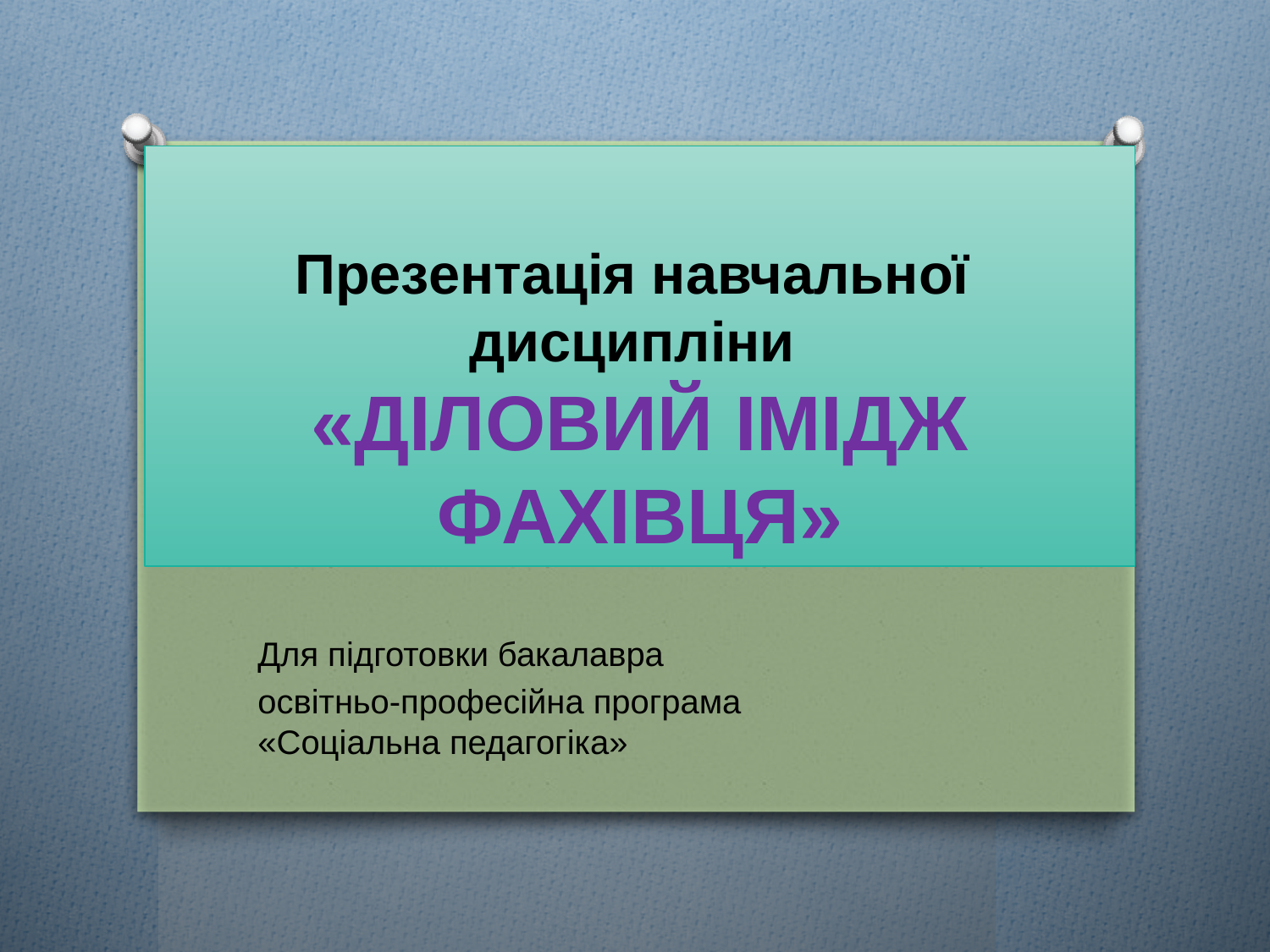

# Презентація навчальної дисципліни «ДІЛОВИЙ ІМІДЖ ФАХІВЦЯ»
Для підготовки бакалавра
освітньо-професійна програма «Соціальна педагогіка»